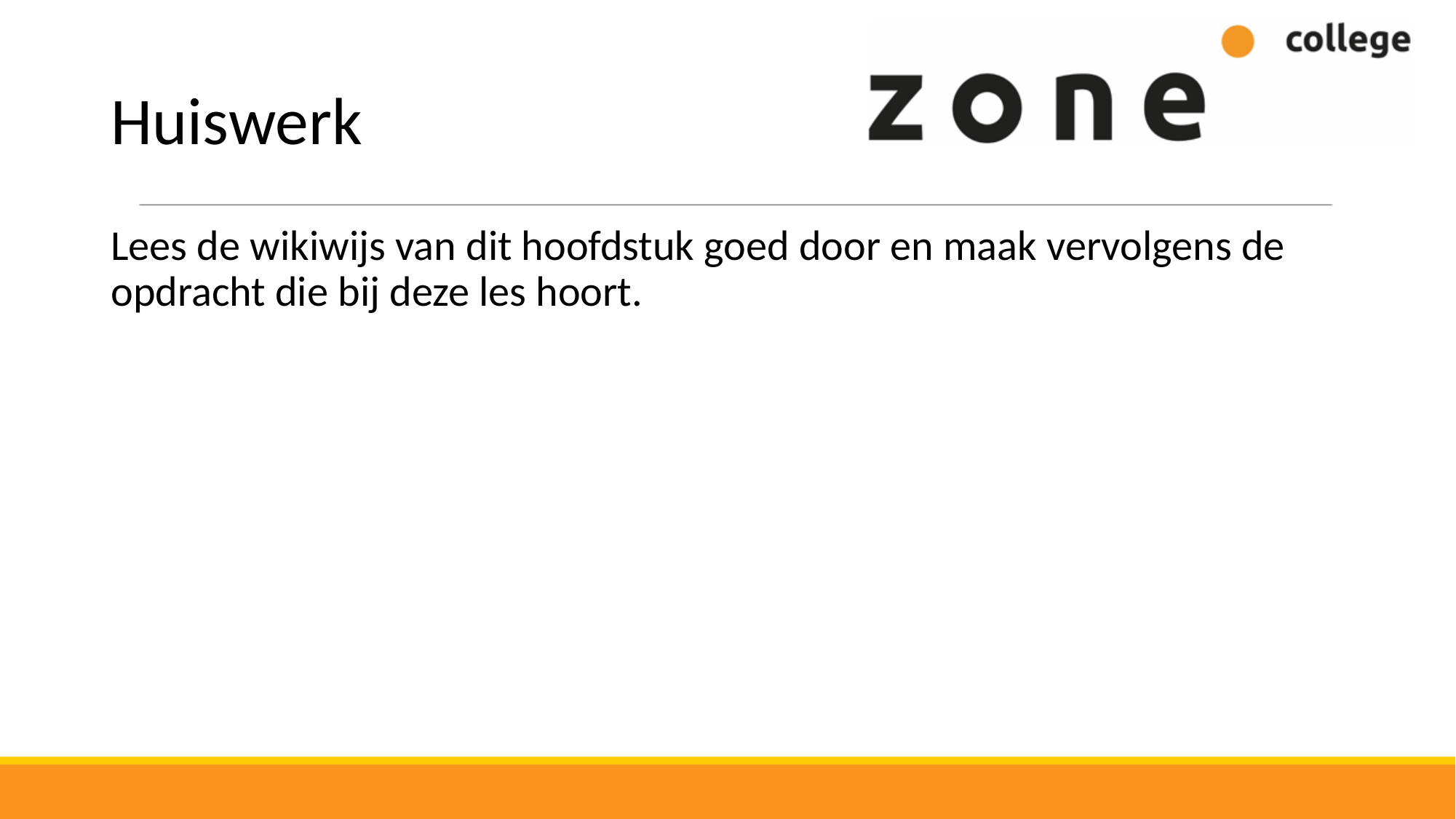

# Huiswerk
Lees de wikiwijs van dit hoofdstuk goed door en maak vervolgens de opdracht die bij deze les hoort.